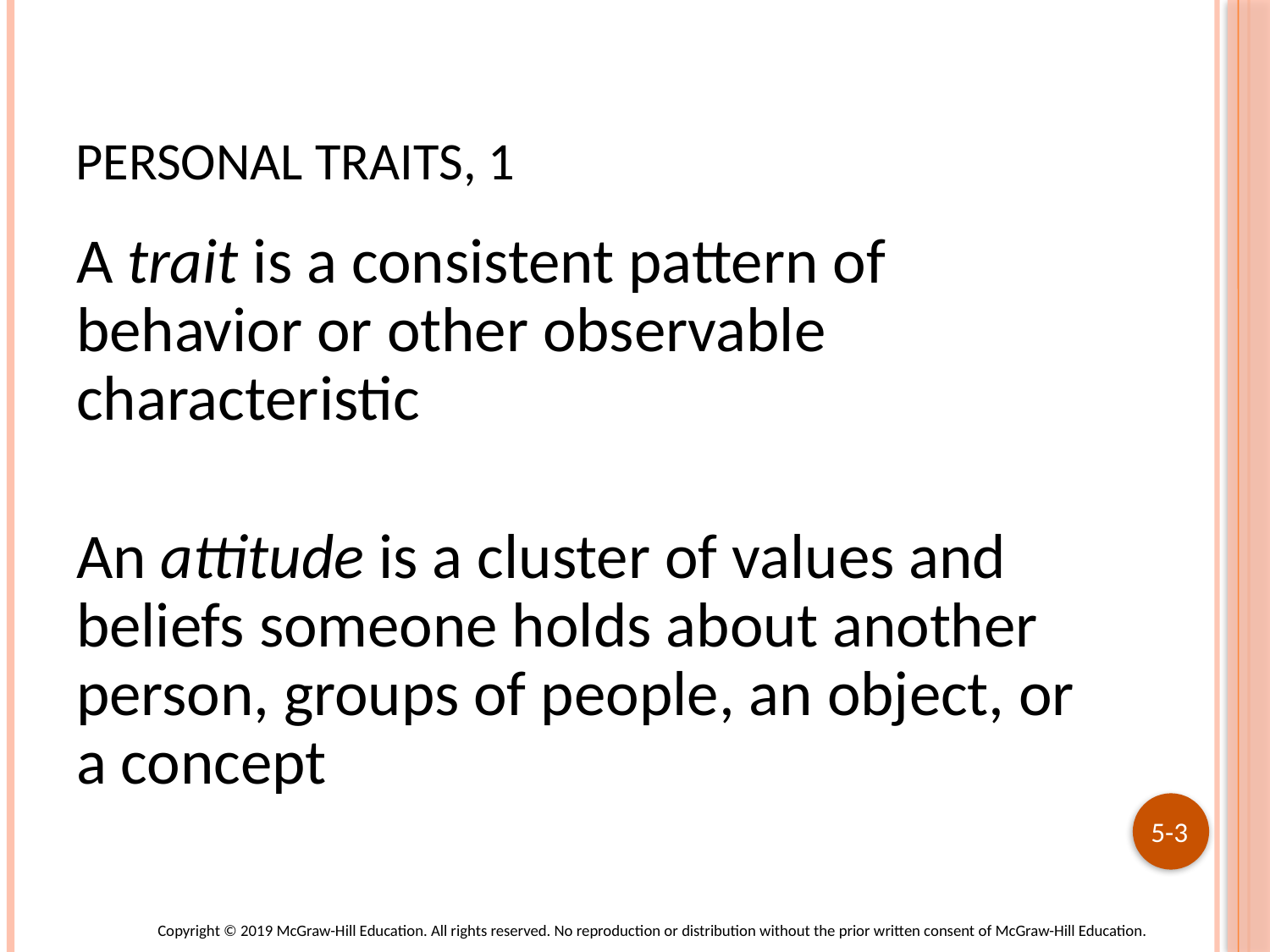

# Personal Traits, 1
A trait is a consistent pattern of behavior or other observable characteristic

An attitude is a cluster of values and beliefs someone holds about another person, groups of people, an object, or a concept